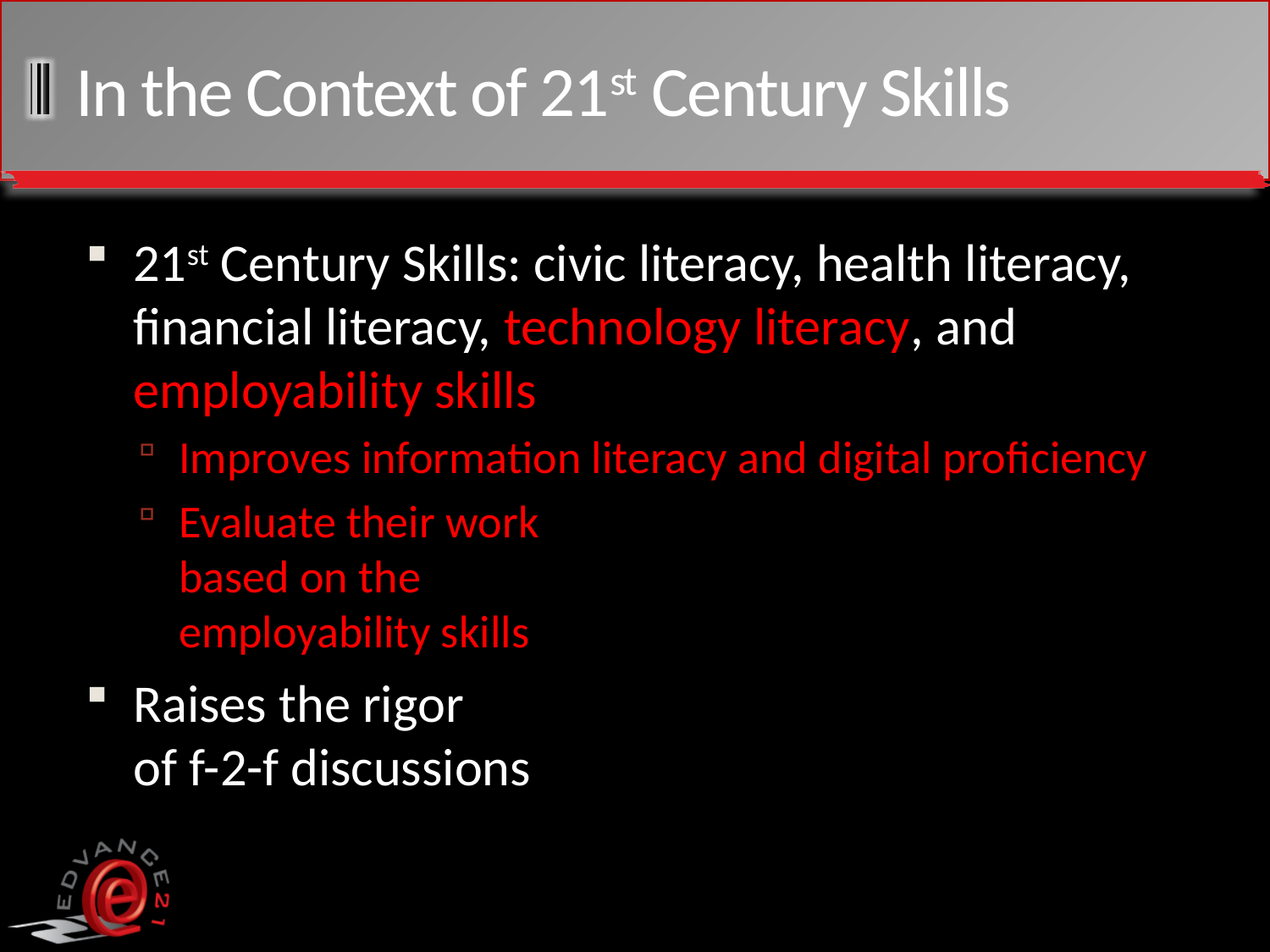

# In the Context of 21st Century Skills
21st Century Skills: civic literacy, health literacy, financial literacy, technology literacy, and employability skills
Improves information literacy and digital proficiency
Evaluate their work                                                       based on the                                                      employability skills
Raises the rigor                                                           of f-2-f discussions